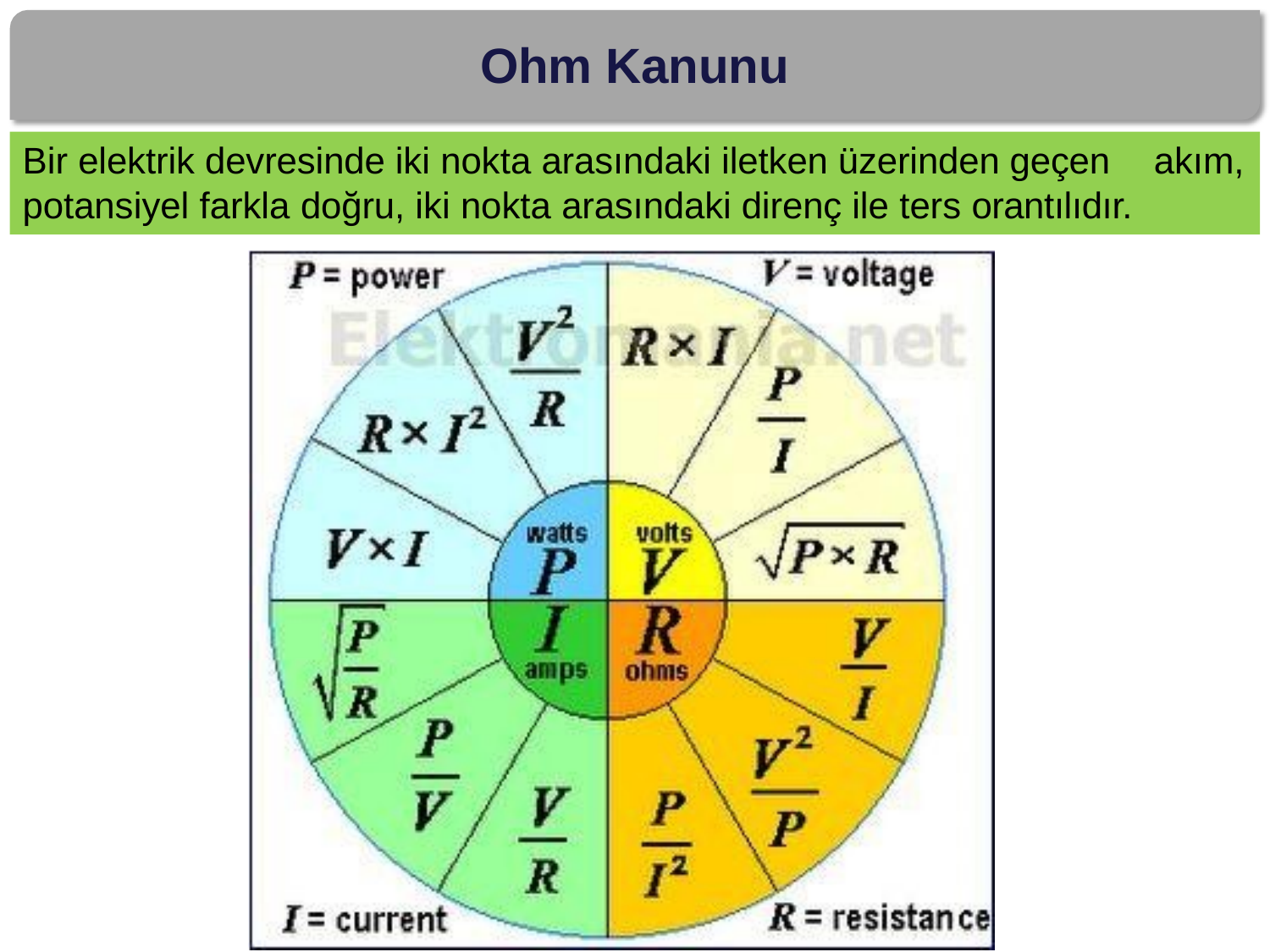

# Ohm Kanunu

Bir elektrik devresinde iki nokta arasındaki iletken üzerinden geçen    akım,
potansiyel farkla doğru, iki nokta arasındaki direnç ile ters orantılıdır.